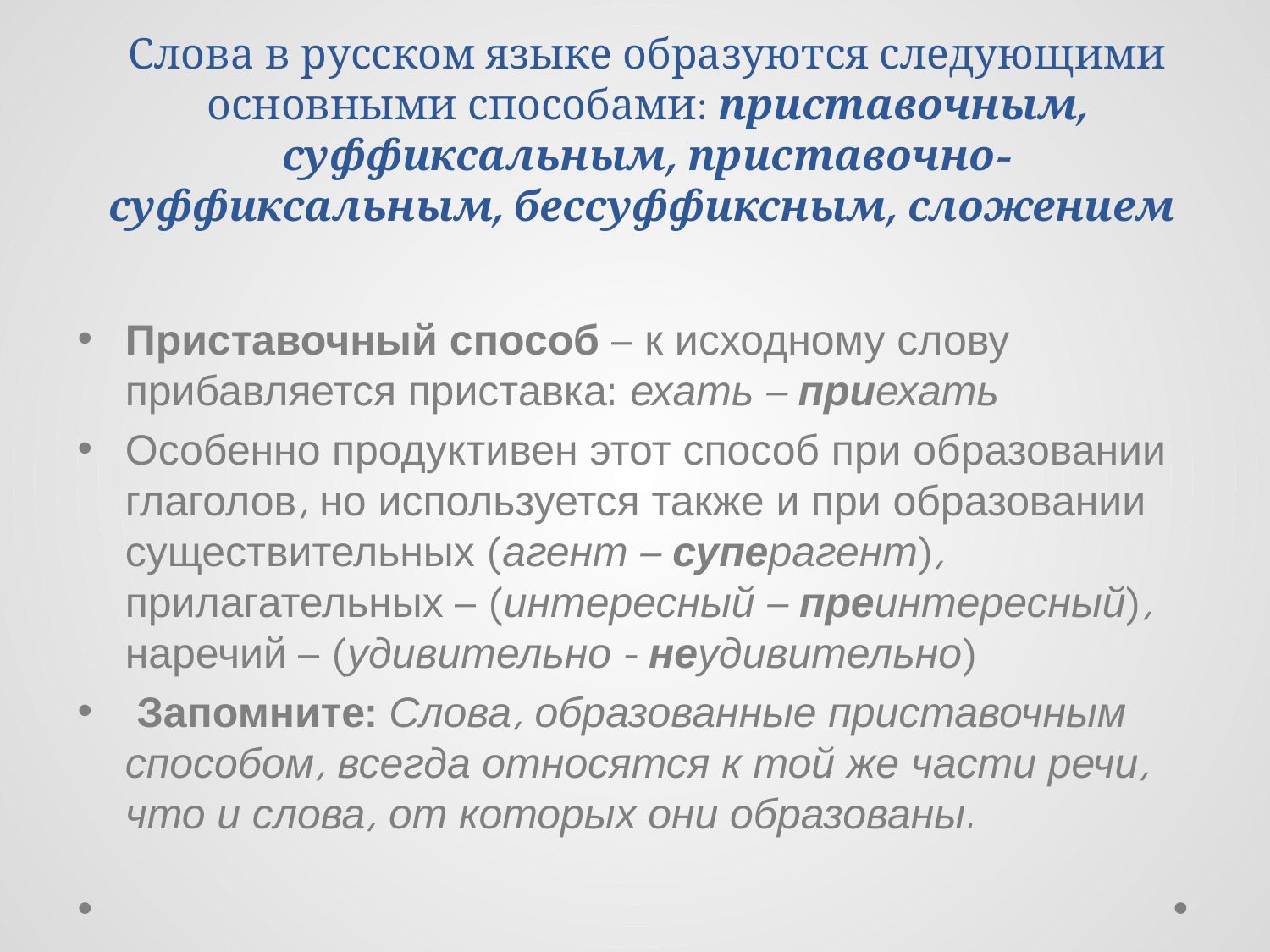

# Слова в русском языке образуются следующими основными способами: приставочным, суффиксальным, приставочно-суффиксальным, бессуффиксным, сложением
Приставочный способ – к исходному слову прибавляется приставка: ехать – приехать
Особенно продуктивен этот способ при образовании глаголов, но используется также и при образовании существительных (агент – суперагент), прилагательных – (интересный – преинтересный), наречий – (удивительно - неудивительно)
 Запомните: Слова, образованные приставочным способом, всегда относятся к той же части речи, что и слова, от которых они образованы.